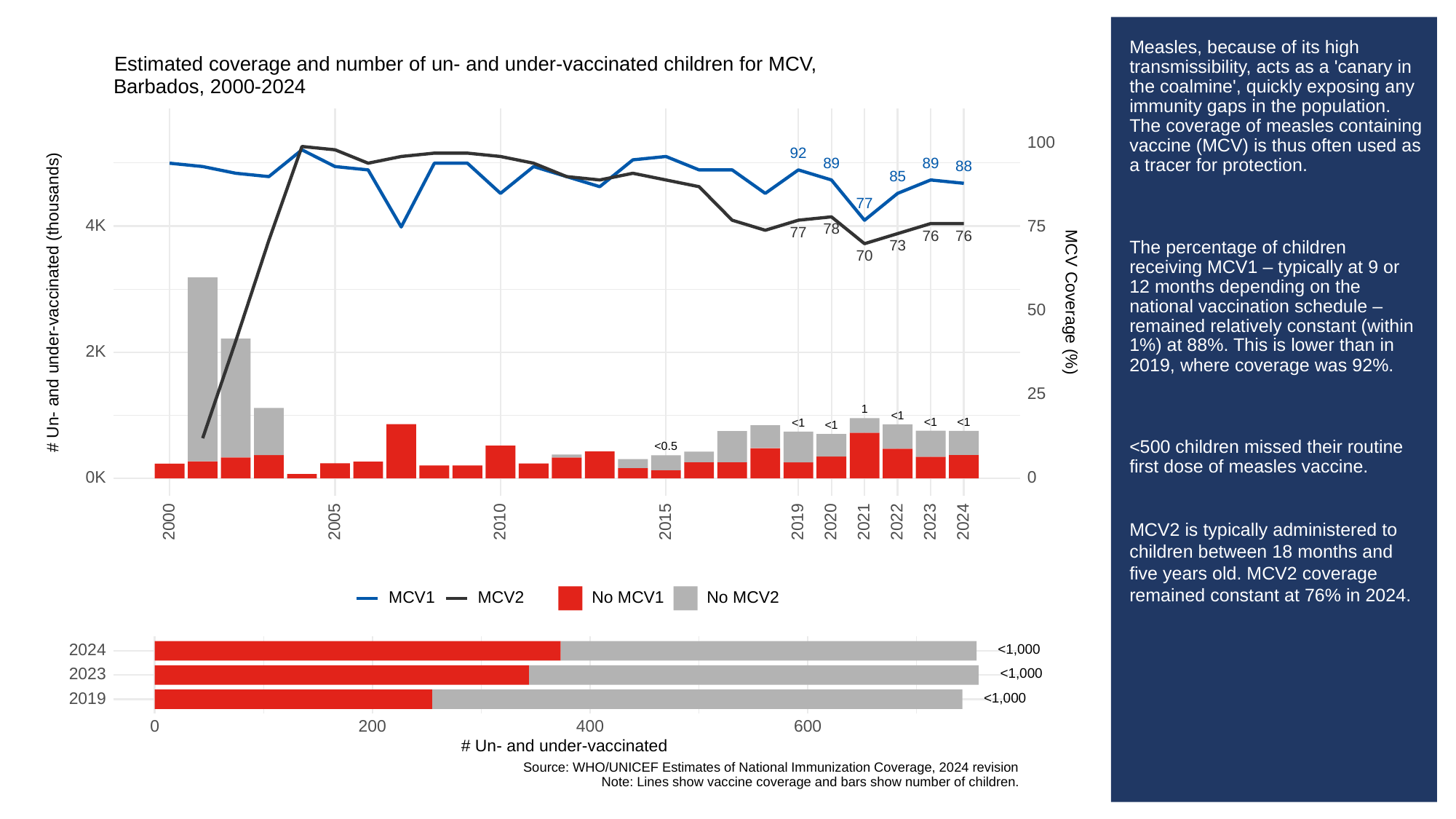

# Measles, because of its high transmissibility, acts as a 'canary in the coalmine', quickly exposing any immunity gaps in the population. The coverage of measles containing vaccine (MCV) is thus often used as a tracer for protection.

The percentage of children receiving MCV1 – typically at 9 or 12 months depending on the national vaccination schedule – remained relatively constant (within 1%) at 88%. This is lower than in 2019, where coverage was 92%.

<500 children missed their routine first dose of measles vaccine.

MCV2 is typically administered to children between 18 months and five years old. MCV2 coverage remained constant at 76% in 2024.

Estimated coverage and number of un- and under-vaccinated children for MCV,
Barbados, 2000-2024

100

92

89
89
88

85
77
4K
75
78

77
76
76
73
70

# Un- and under-vaccinated (thousands)
MCV Coverage (%)
50

2K

25
1

<1

<1
<1
<1
<1

<0.5

0K
0

2023
2000
2005
2010
2015
2019
2020
2021
2022
2024

MCV1
MCV2
No MCV1
No MCV2

<1,000
2024

<1,000
2023

<1,000
2019

0
200
400
600
# Un- and under-vaccinated
Source: WHO/UNICEF Estimates of National Immunization Coverage, 2024 revision
Note: Lines show vaccine coverage and bars show number of children.